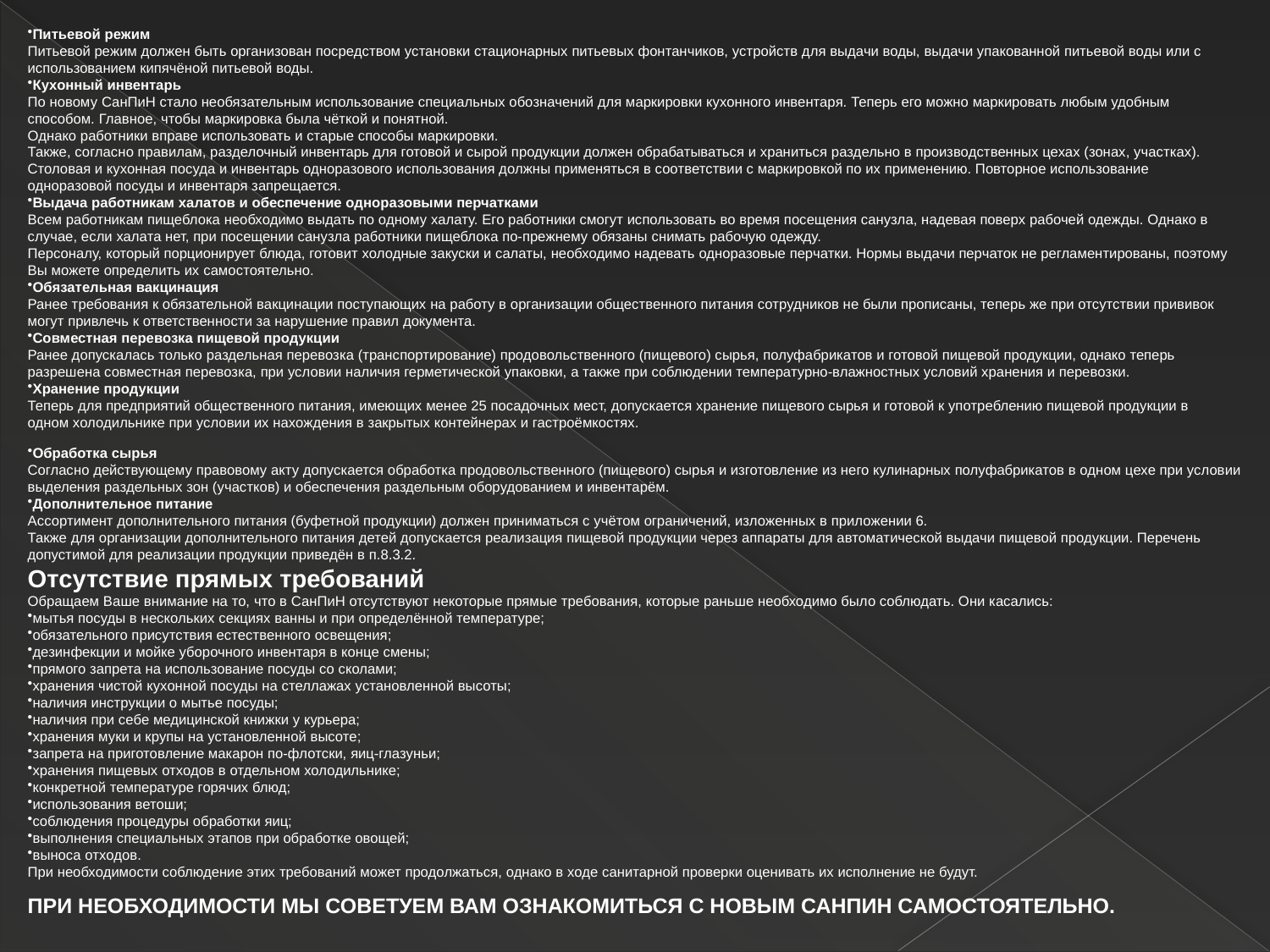

Питьевой режим
Питьевой режим должен быть организован посредством установки стационарных питьевых фонтанчиков, устройств для выдачи воды, выдачи упакованной питьевой воды или с использованием кипячёной питьевой воды.
Кухонный инвентарь
По новому СанПиН стало необязательным использование специальных обозначений для маркировки кухонного инвентаря. Теперь его можно маркировать любым удобным способом. Главное, чтобы маркировка была чёткой и понятной.
Однако работники вправе использовать и старые способы маркировки.
Также, согласно правилам, разделочный инвентарь для готовой и сырой продукции должен обрабатываться и храниться раздельно в производственных цехах (зонах, участках).
Столовая и кухонная посуда и инвентарь одноразового использования должны применяться в соответствии с маркировкой по их применению. Повторное использование одноразовой посуды и инвентаря запрещается.
Выдача работникам халатов и обеспечение одноразовыми перчатками
Всем работникам пищеблока необходимо выдать по одному халату. Его работники смогут использовать во время посещения санузла, надевая поверх рабочей одежды. Однако в случае, если халата нет, при посещении санузла работники пищеблока по-прежнему обязаны снимать рабочую одежду.
Персоналу, который порционирует блюда, готовит холодные закуски и салаты, необходимо надевать одноразовые перчатки. Нормы выдачи перчаток не регламентированы, поэтому Вы можете определить их самостоятельно.
Обязательная вакцинация
Ранее требования к обязательной вакцинации поступающих на работу в организации общественного питания сотрудников не были прописаны, теперь же при отсутствии прививок могут привлечь к ответственности за нарушение правил документа.
Совместная перевозка пищевой продукции
Ранее допускалась только раздельная перевозка (транспортирование) продовольственного (пищевого) сырья, полуфабрикатов и готовой пищевой продукции, однако теперь разрешена совместная перевозка, при условии наличия герметической упаковки, а также при соблюдении температурно-влажностных условий хранения и перевозки.
Хранение продукции
Теперь для предприятий общественного питания, имеющих менее 25 посадочных мест, допускается хранение пищевого сырья и готовой к употреблению пищевой продукции в одном холодильнике при условии их нахождения в закрытых контейнерах и гастроёмкостях.
Обработка сырья
Согласно действующему правовому акту допускается обработка продовольственного (пищевого) сырья и изготовление из него кулинарных полуфабрикатов в одном цехе при условии выделения раздельных зон (участков) и обеспечения раздельным оборудованием и инвентарём.
Дополнительное питание
Ассортимент дополнительного питания (буфетной продукции) должен приниматься с учётом ограничений, изложенных в приложении 6.
Также для организации дополнительного питания детей допускается реализация пищевой продукции через аппараты для автоматической выдачи пищевой продукции. Перечень допустимой для реализации продукции приведён в п.8.3.2.
Отсутствие прямых требований
Обращаем Ваше внимание на то, что в СанПиН отсутствуют некоторые прямые требования, которые раньше необходимо было соблюдать. Они касались:
мытья посуды в нескольких секциях ванны и при определённой температуре;
обязательного присутствия естественного освещения;
дезинфекции и мойке уборочного инвентаря в конце смены;
прямого запрета на использование посуды со сколами;
хранения чистой кухонной посуды на стеллажах установленной высоты;
наличия инструкции о мытье посуды;
наличия при себе медицинской книжки у курьера;
хранения муки и крупы на установленной высоте;
запрета на приготовление макарон по-флотски, яиц-глазуньи;
хранения пищевых отходов в отдельном холодильнике;
конкретной температуре горячих блюд;
использования ветоши;
соблюдения процедуры обработки яиц;
выполнения специальных этапов при обработке овощей;
выноса отходов.
При необходимости соблюдение этих требований может продолжаться, однако в ходе санитарной проверки оценивать их исполнение не будут.

ПРИ НЕОБХОДИМОСТИ МЫ СОВЕТУЕМ ВАМ ОЗНАКОМИТЬСЯ С НОВЫМ САНПИН САМОСТОЯТЕЛЬНО.